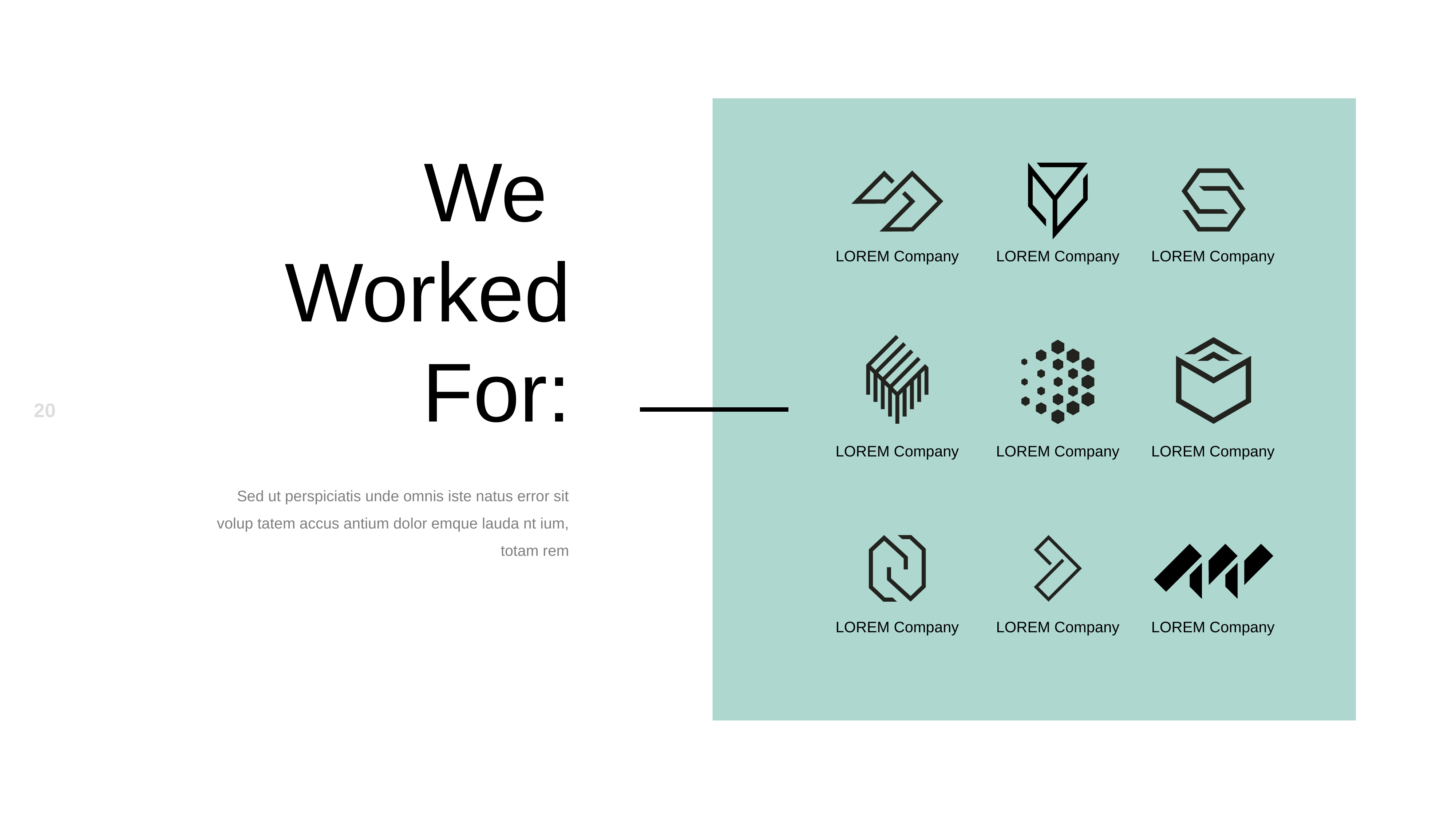

We
Worked For:

LOREM Company

LOREM Company

LOREM Company

LOREM Company

LOREM Company

LOREM Company
Sed ut perspiciatis unde omnis iste natus error sit volup tatem accus antium dolor emque lauda nt ium, totam rem

LOREM Company

LOREM Company

LOREM Company